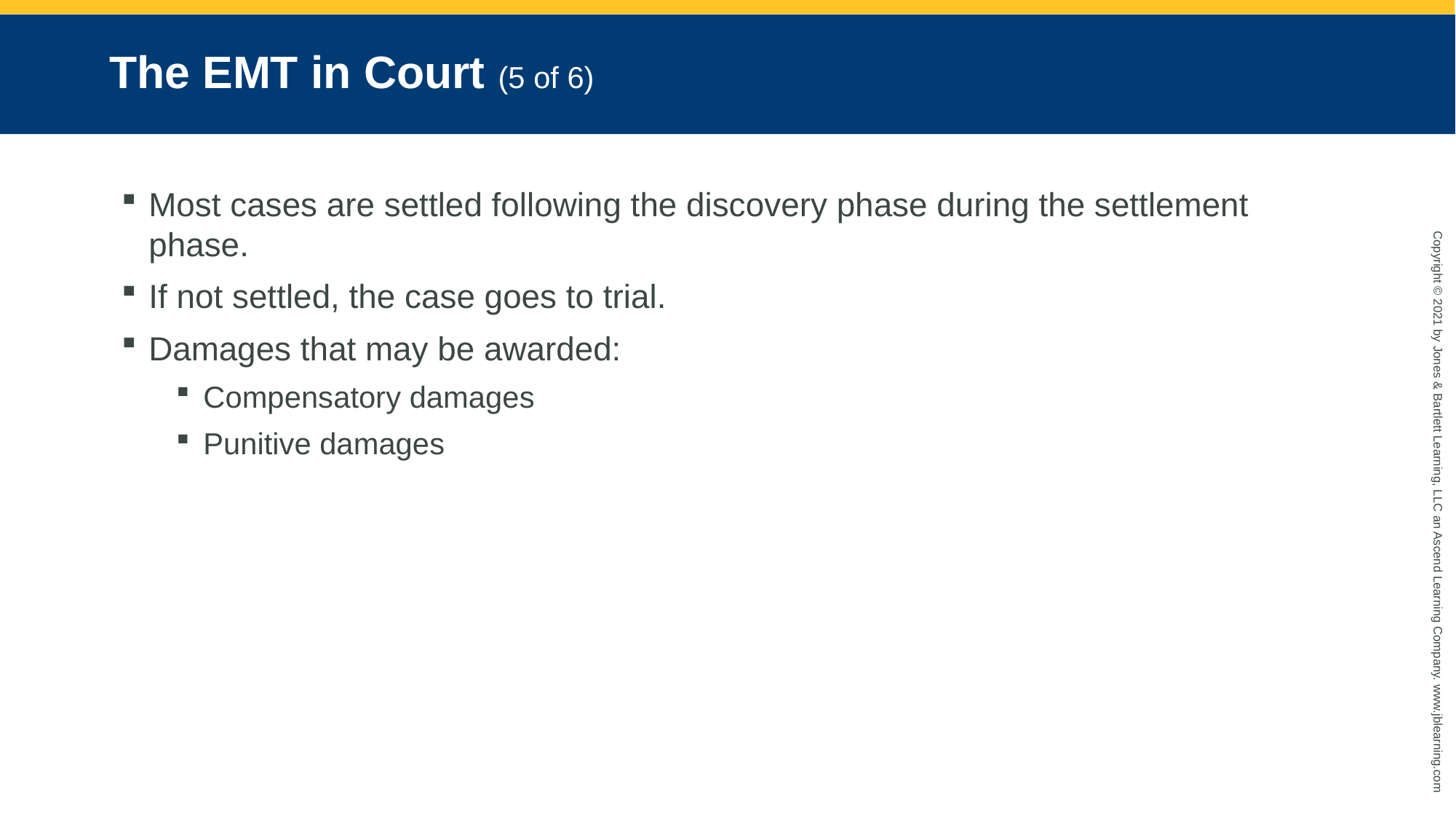

# The EMT in Court (5 of 6)
Most cases are settled following the discovery phase during the settlement phase.
If not settled, the case goes to trial.
Damages that may be awarded:
Compensatory damages
Punitive damages